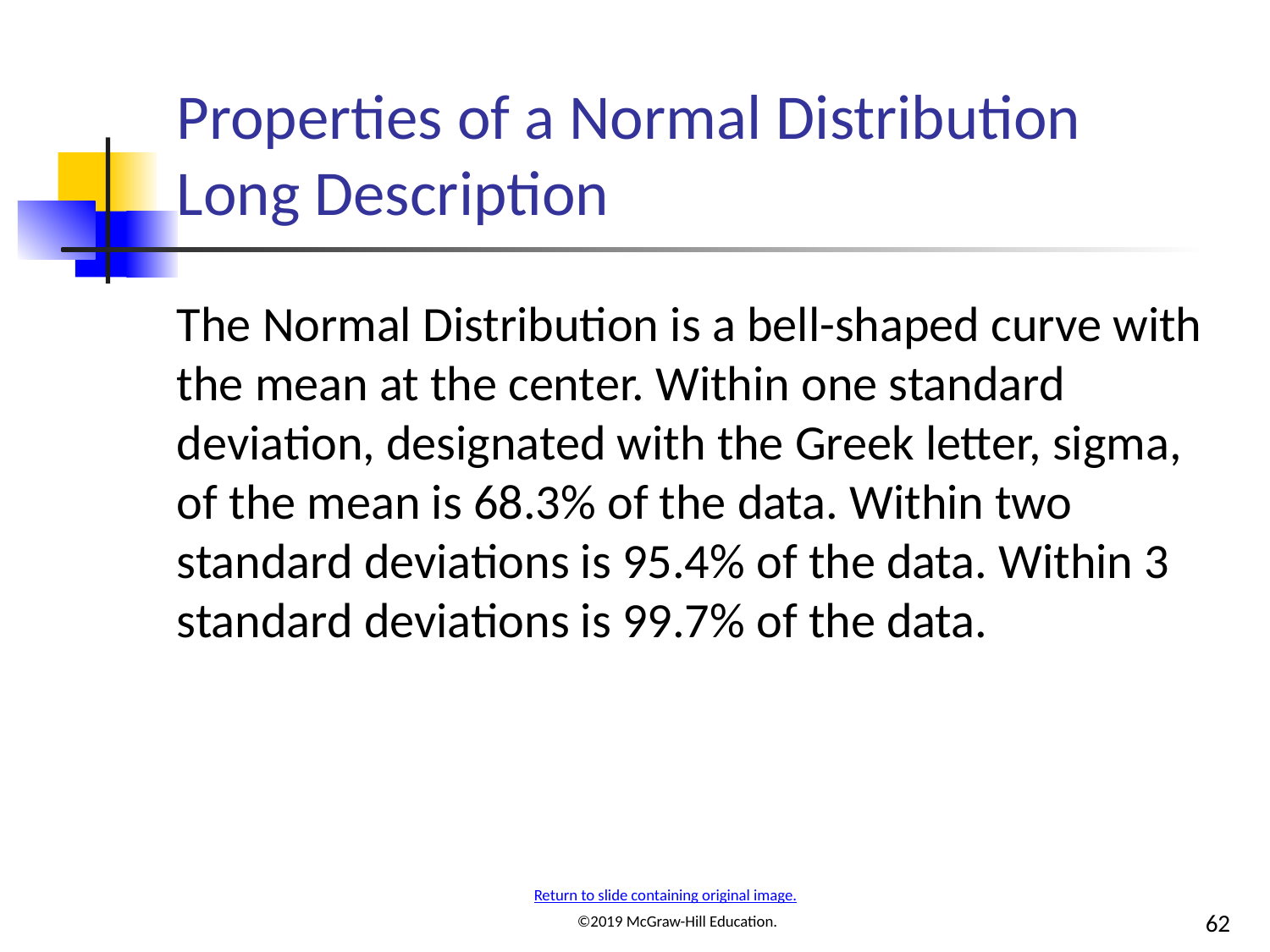

# Properties of a Normal Distribution Long Description
The Normal Distribution is a bell-shaped curve with the mean at the center. Within one standard deviation, designated with the Greek letter, sigma, of the mean is 68.3% of the data. Within two standard deviations is 95.4% of the data. Within 3 standard deviations is 99.7% of the data.
Return to slide containing original image.